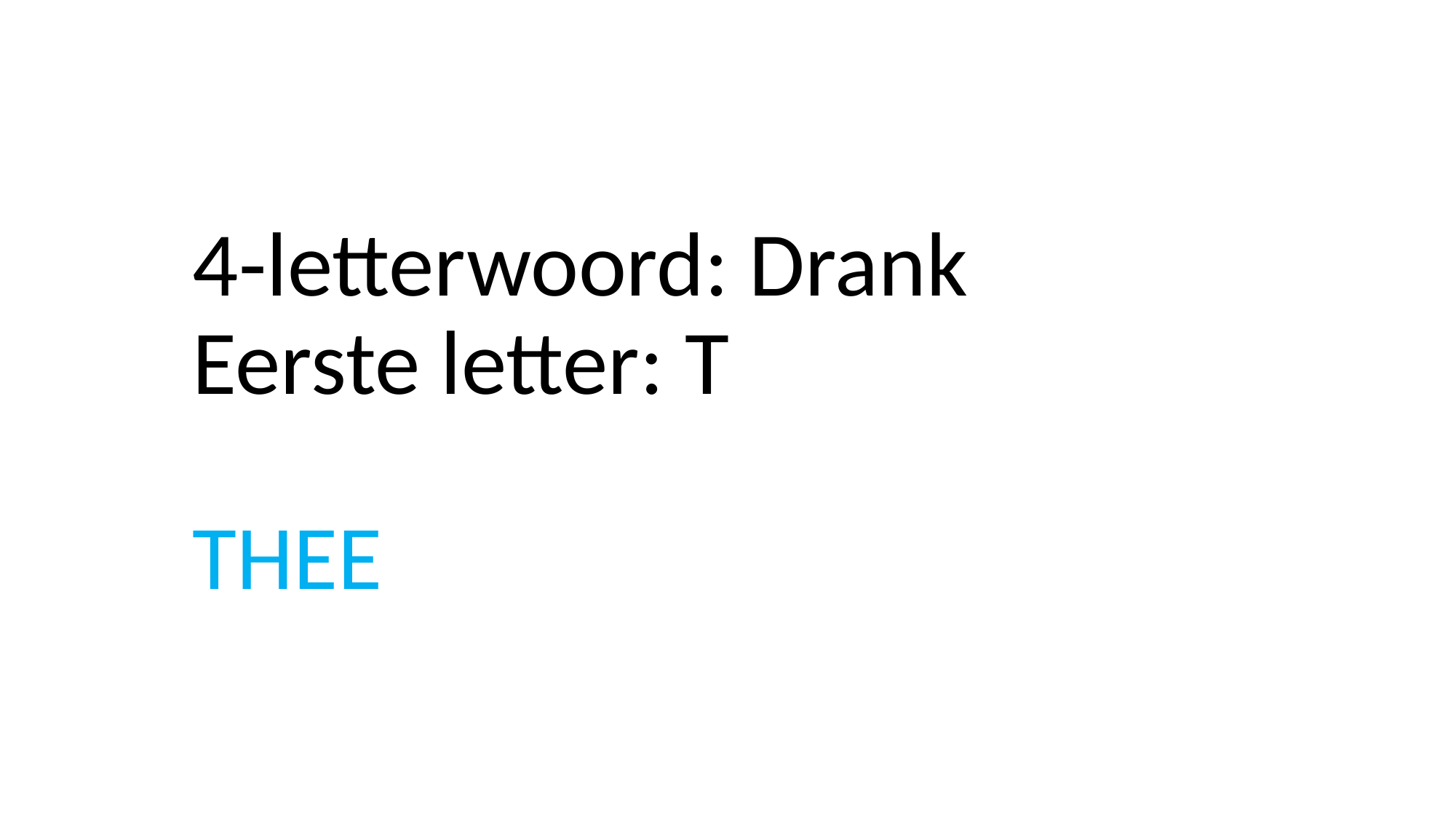

# 4-letterwoord: Drank Eerste letter: T
THEE